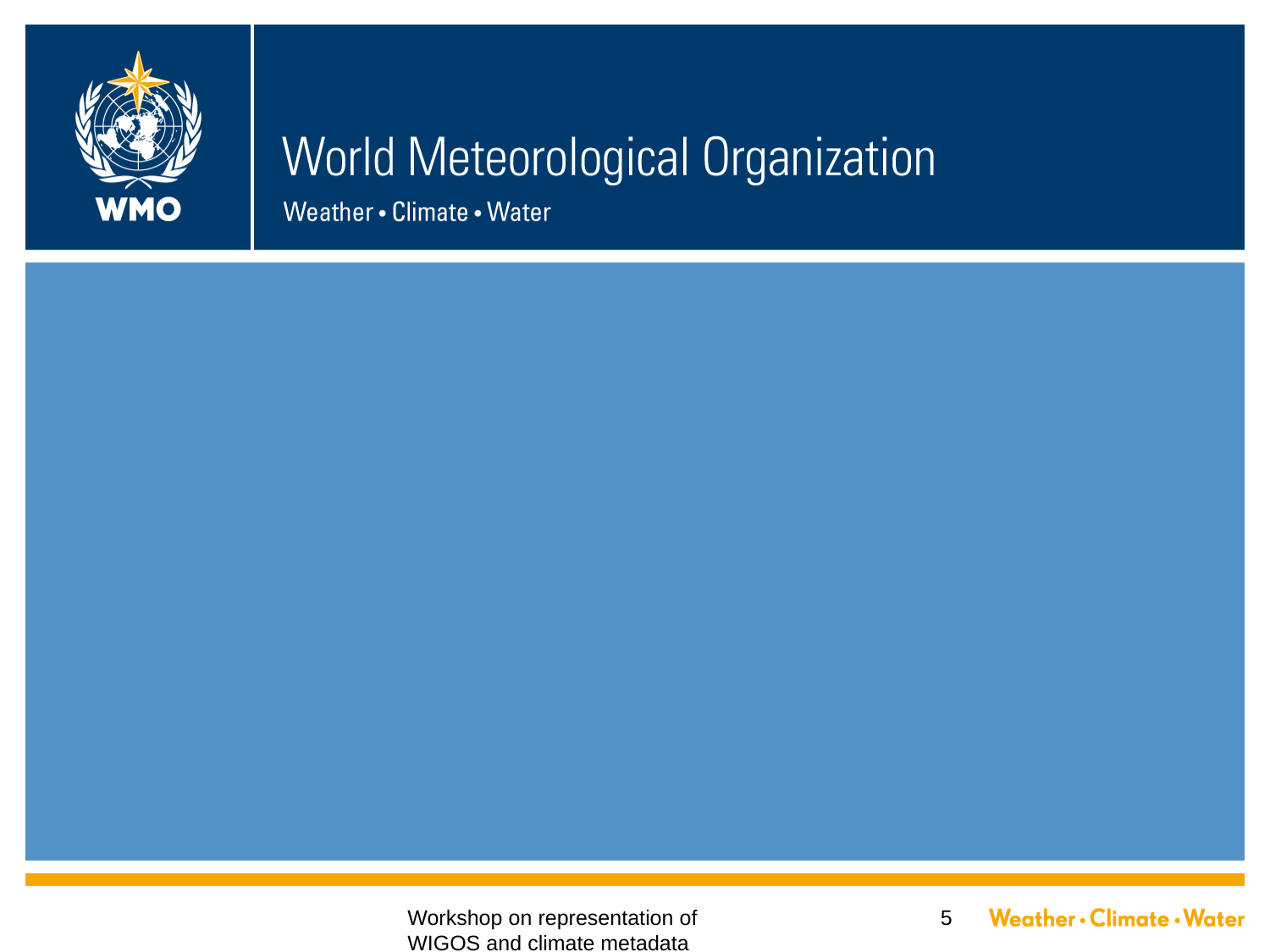

#

Workshop on representation of WIGOS and climate metadata
5